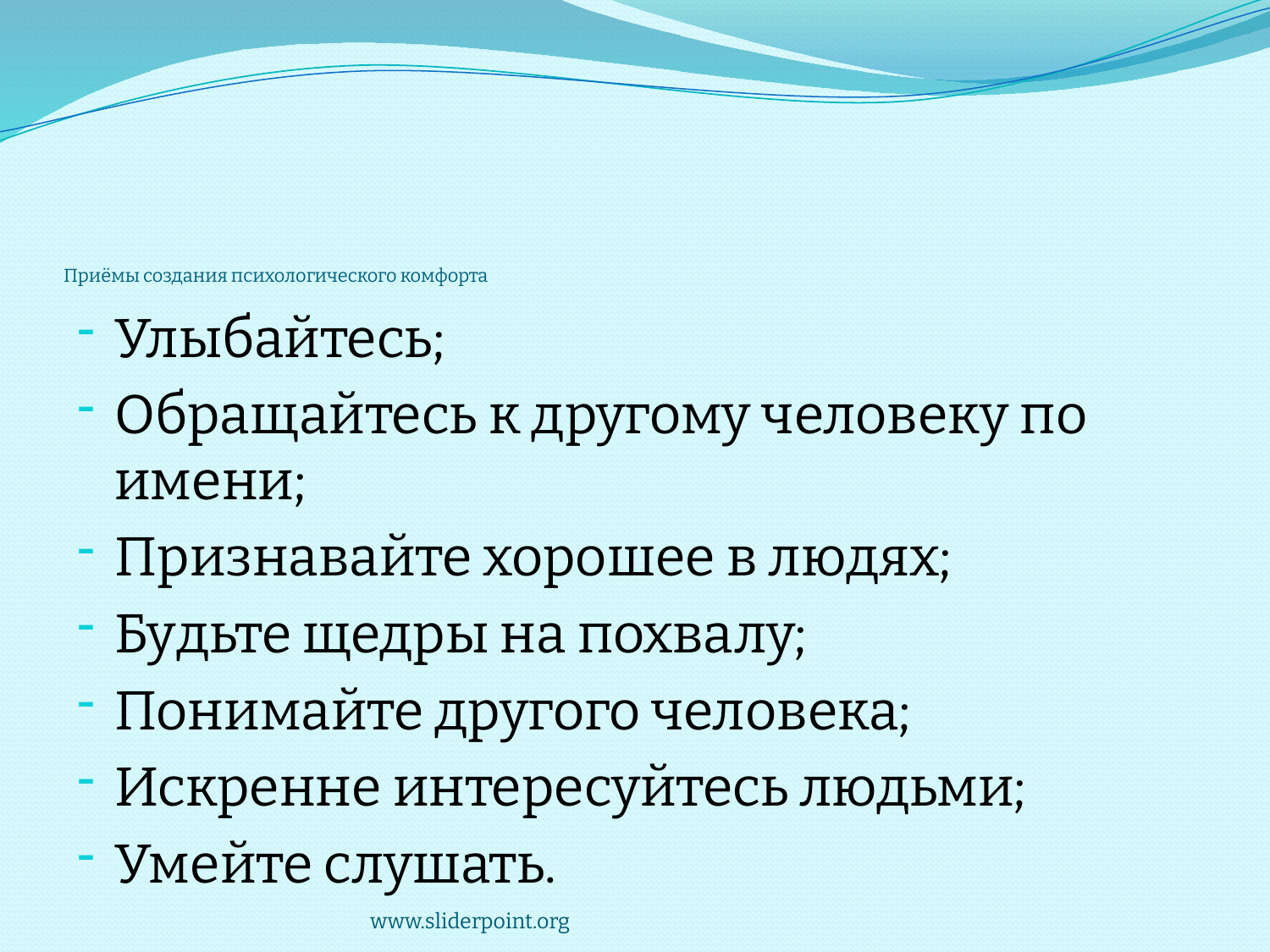

# Приёмы создания психологического комфорта
Улыбайтесь;
Обращайтесь к другому человеку по имени;
Признавайте хорошее в людях;
Будьте щедры на похвалу;
Понимайте другого человека;
Искренне интересуйтесь людьми;
Умейте слушать.
www.sliderpoint.org